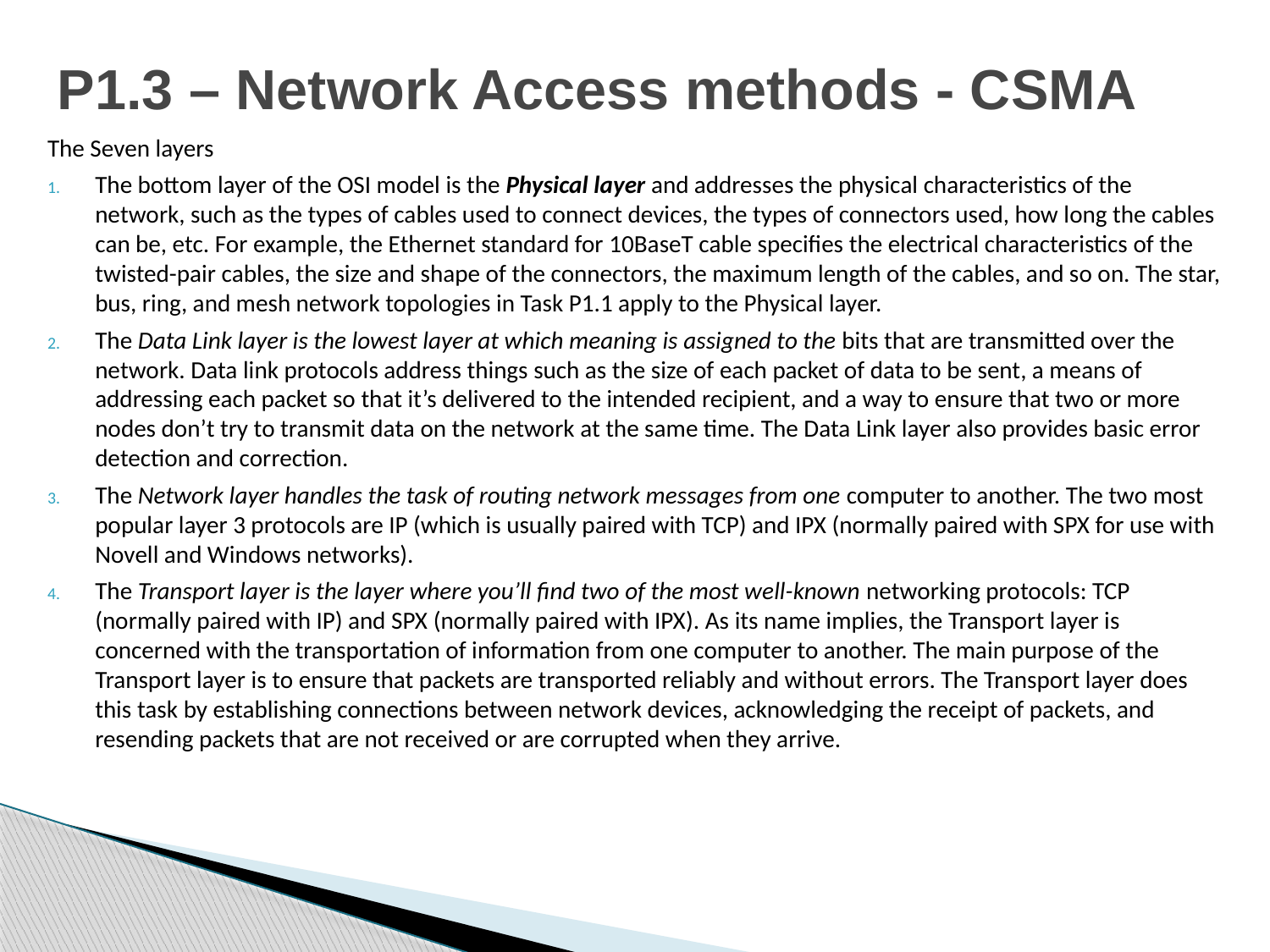

# P1.3 – Network Access methods - CSMA
The Seven layers
The bottom layer of the OSI model is the Physical layer and addresses the physical characteristics of the network, such as the types of cables used to connect devices, the types of connectors used, how long the cables can be, etc. For example, the Ethernet standard for 10BaseT cable specifies the electrical characteristics of the twisted-pair cables, the size and shape of the connectors, the maximum length of the cables, and so on. The star, bus, ring, and mesh network topologies in Task P1.1 apply to the Physical layer.
The Data Link layer is the lowest layer at which meaning is assigned to the bits that are transmitted over the network. Data link protocols address things such as the size of each packet of data to be sent, a means of addressing each packet so that it’s delivered to the intended recipient, and a way to ensure that two or more nodes don’t try to transmit data on the network at the same time. The Data Link layer also provides basic error detection and correction.
The Network layer handles the task of routing network messages from one computer to another. The two most popular layer 3 protocols are IP (which is usually paired with TCP) and IPX (normally paired with SPX for use with Novell and Windows networks).
The Transport layer is the layer where you’ll find two of the most well-known networking protocols: TCP (normally paired with IP) and SPX (normally paired with IPX). As its name implies, the Transport layer is concerned with the transportation of information from one computer to another. The main purpose of the Transport layer is to ensure that packets are transported reliably and without errors. The Transport layer does this task by establishing connections between network devices, acknowledging the receipt of packets, and resending packets that are not received or are corrupted when they arrive.